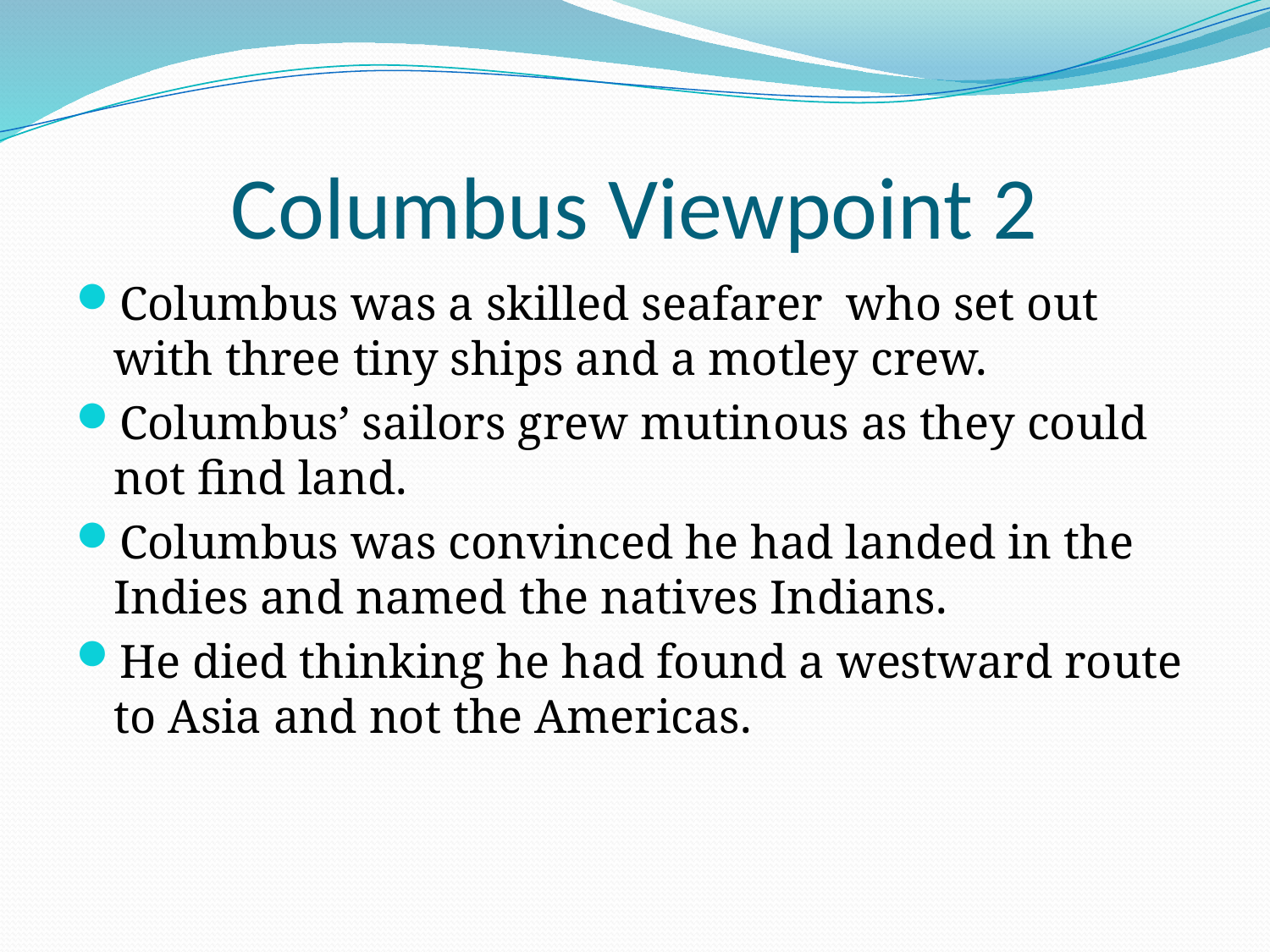

# Columbus Viewpoint 2
Columbus was a skilled seafarer  who set out with three tiny ships and a motley crew.
Columbus’ sailors grew mutinous as they could not find land.
Columbus was convinced he had landed in the Indies and named the natives Indians.
He died thinking he had found a westward route to Asia and not the Americas.